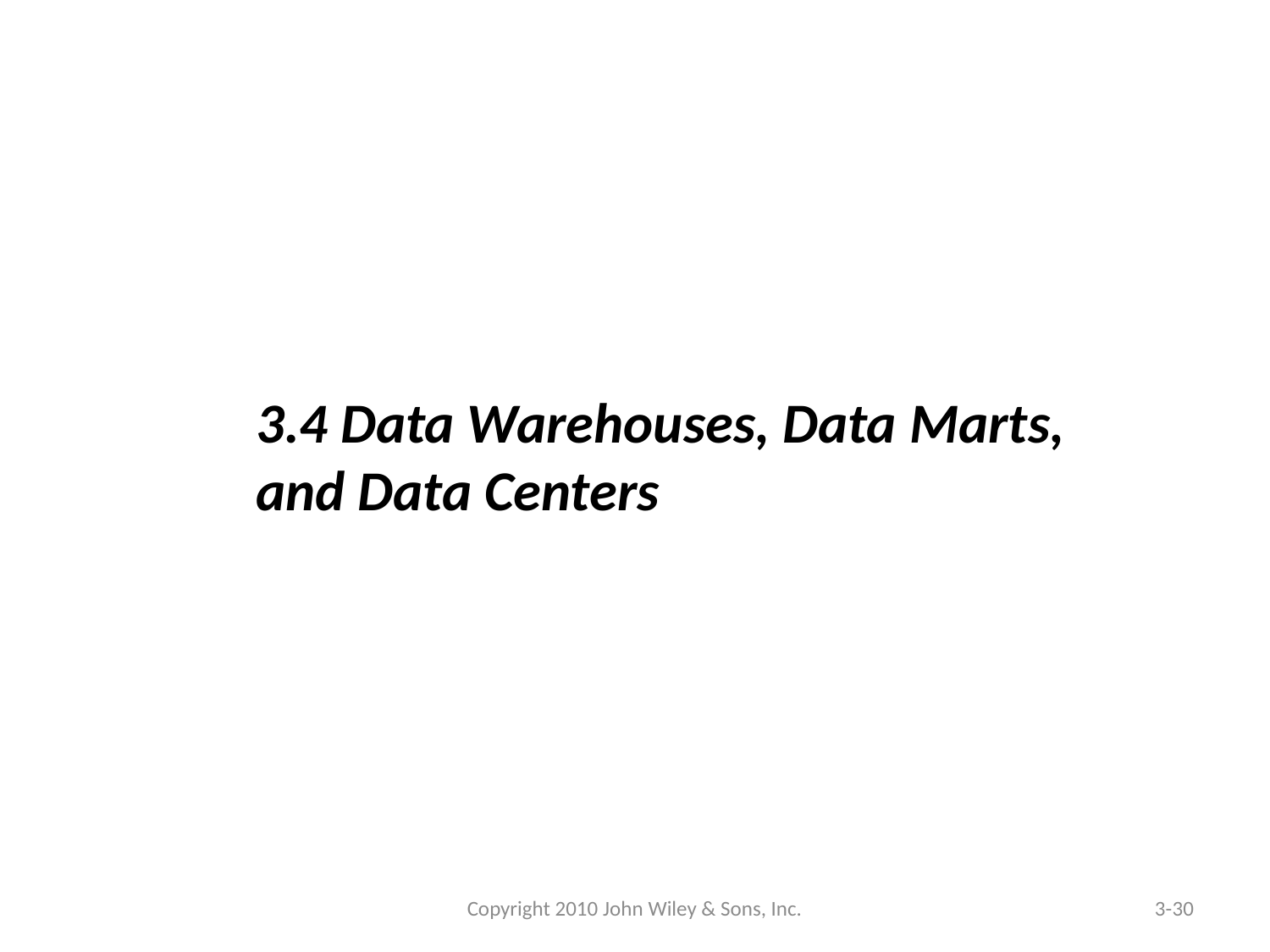

3.4 Data Warehouses, Data Marts, and Data Centers
Copyright 2010 John Wiley & Sons, Inc.
3-30